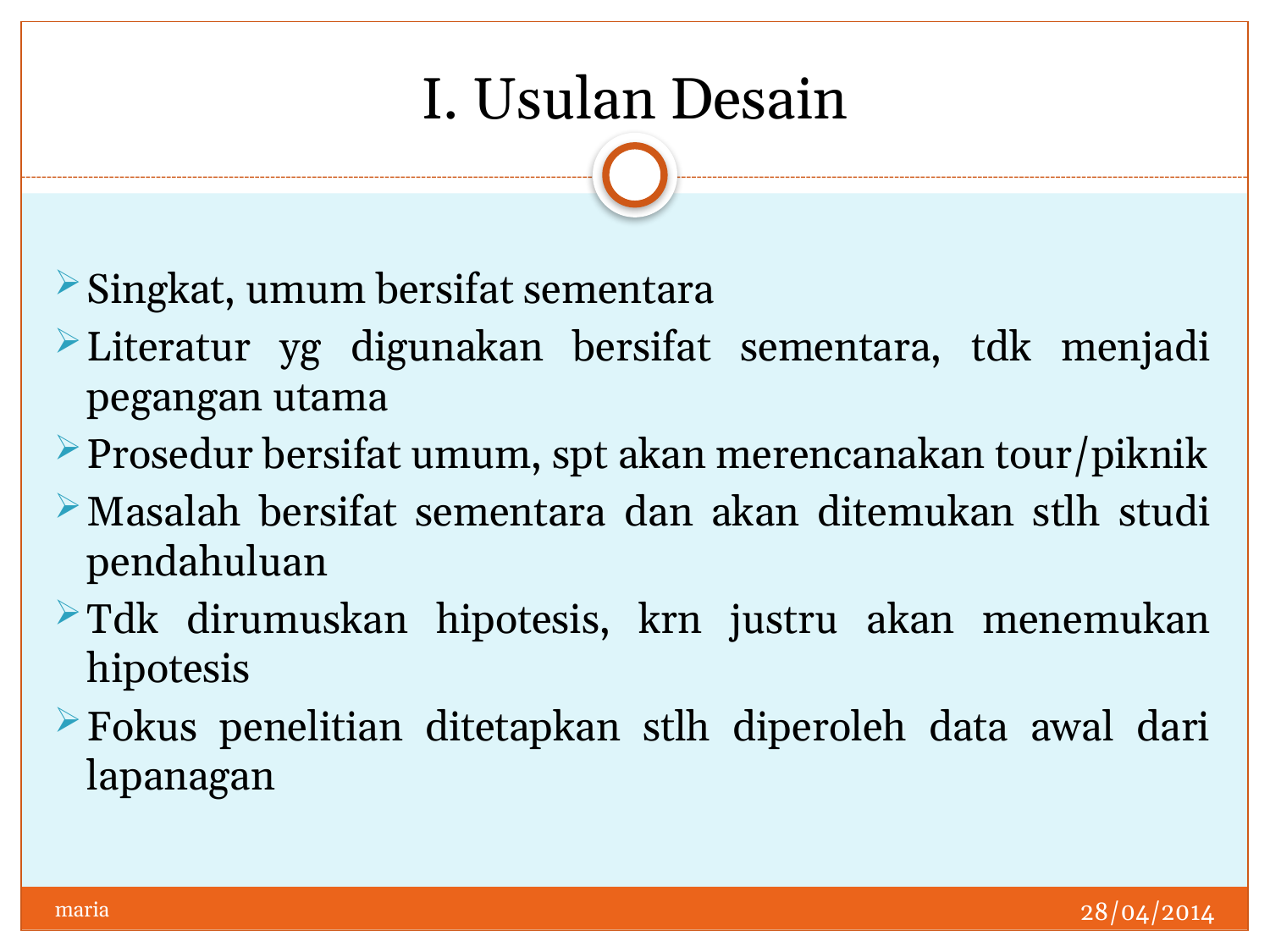

# I. Usulan Desain

Singkat, umum bersifat sementara
Literatur yg digunakan bersifat sementara, tdk menjadi pegangan utama
Prosedur bersifat umum, spt akan merencanakan tour/piknik
Masalah bersifat sementara dan akan ditemukan stlh studi pendahuluan
Tdk dirumuskan hipotesis, krn justru akan menemukan hipotesis
Fokus penelitian ditetapkan stlh diperoleh data awal dari lapanagan

28/04/2014
maria